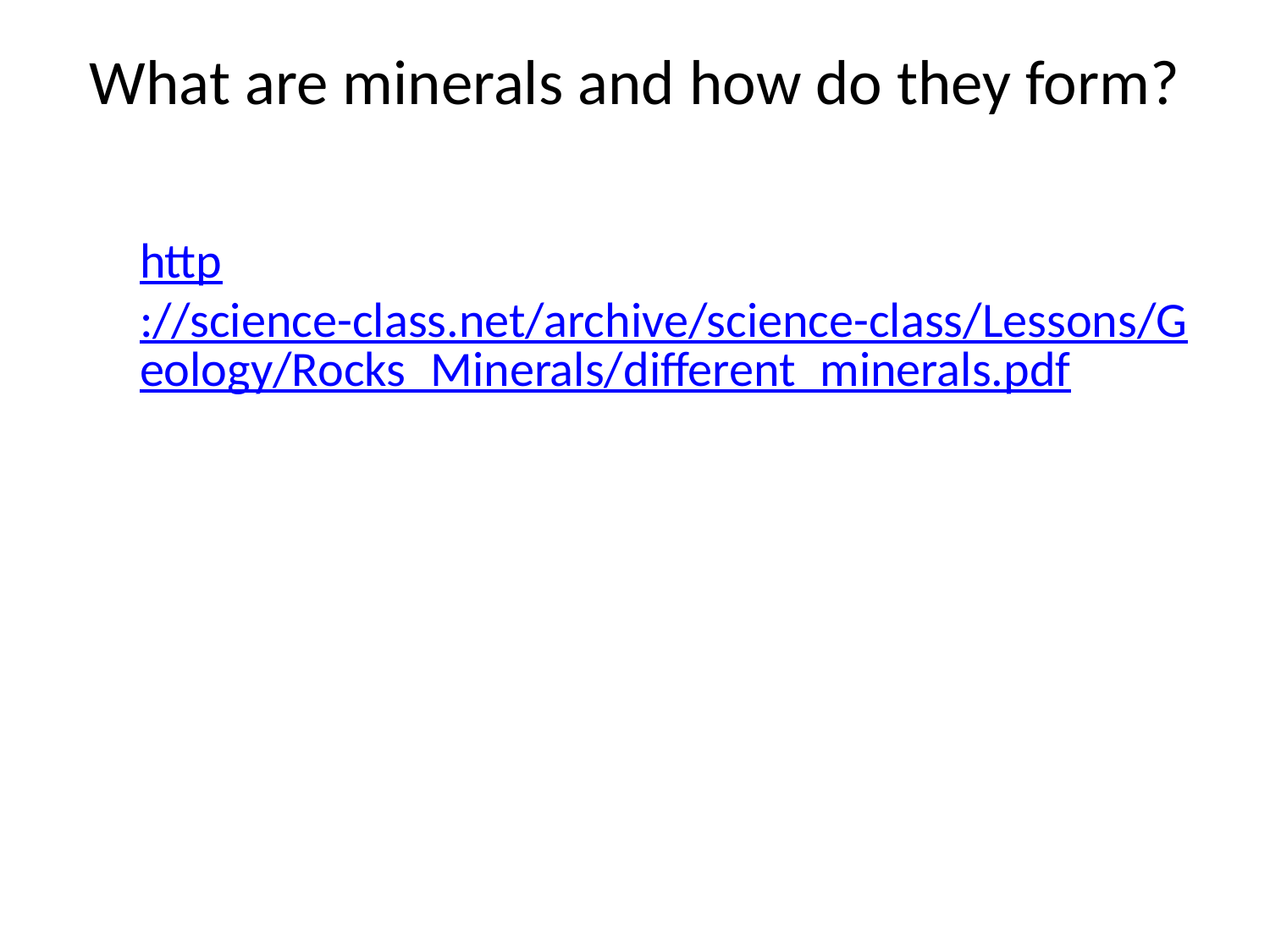

# What are minerals and how do they form?
http://science-class.net/archive/science-class/Lessons/Geology/Rocks_Minerals/different_minerals.pdf